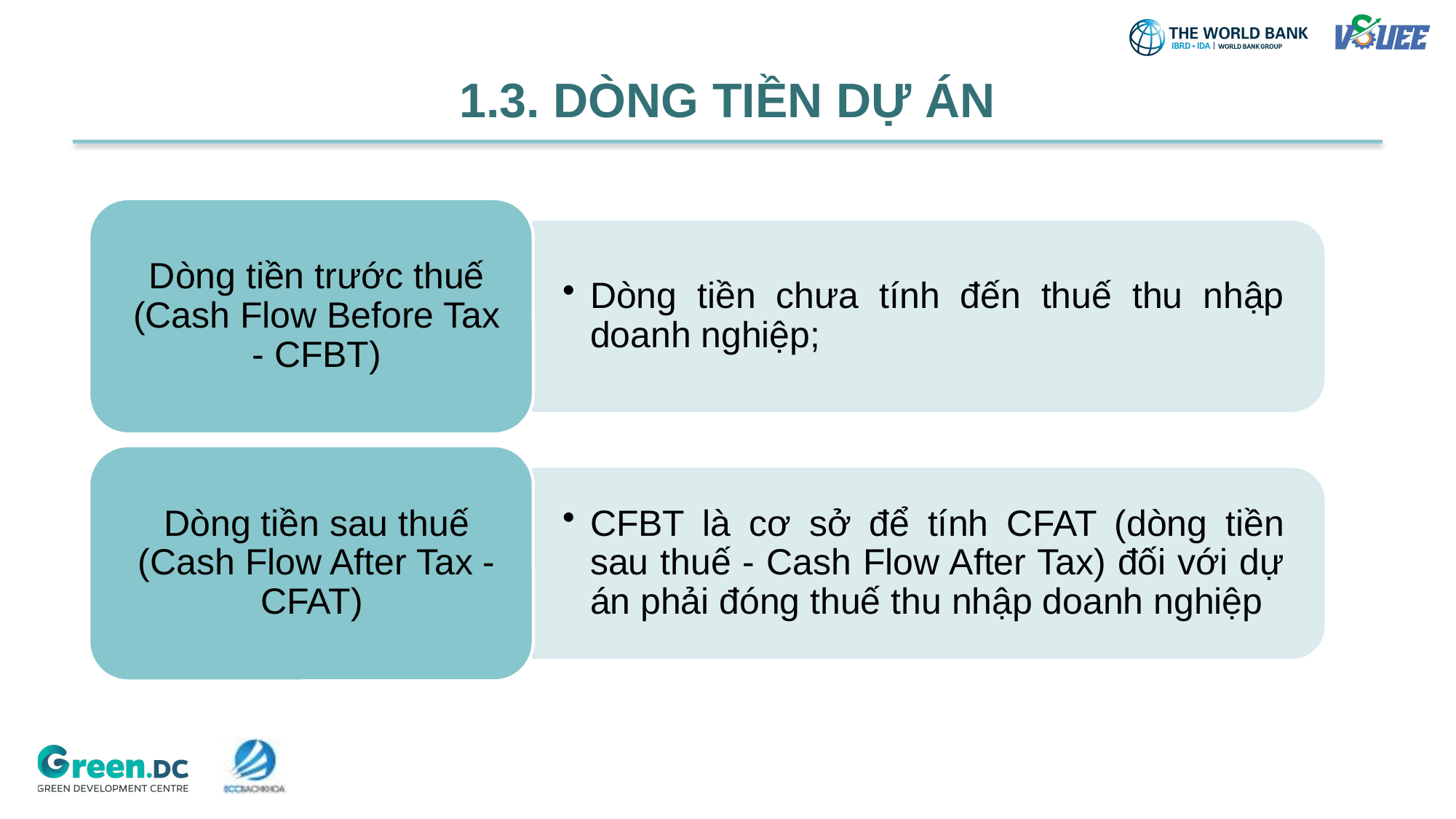

# 1.3. DÒNG TIỀN DỰ ÁN
Dòng tiền chưa tính đến thuế thu nhập doanh nghiệp;
Dòng tiền trước thuế (Cash Flow Before Tax - CFBT)
CFBT là cơ sở để tính CFAT (dòng tiền sau thuế - Cash Flow After Tax) đối với dự án phải đóng thuế thu nhập doanh nghiệp
Dòng tiền sau thuế (Cash Flow After Tax -CFAT)